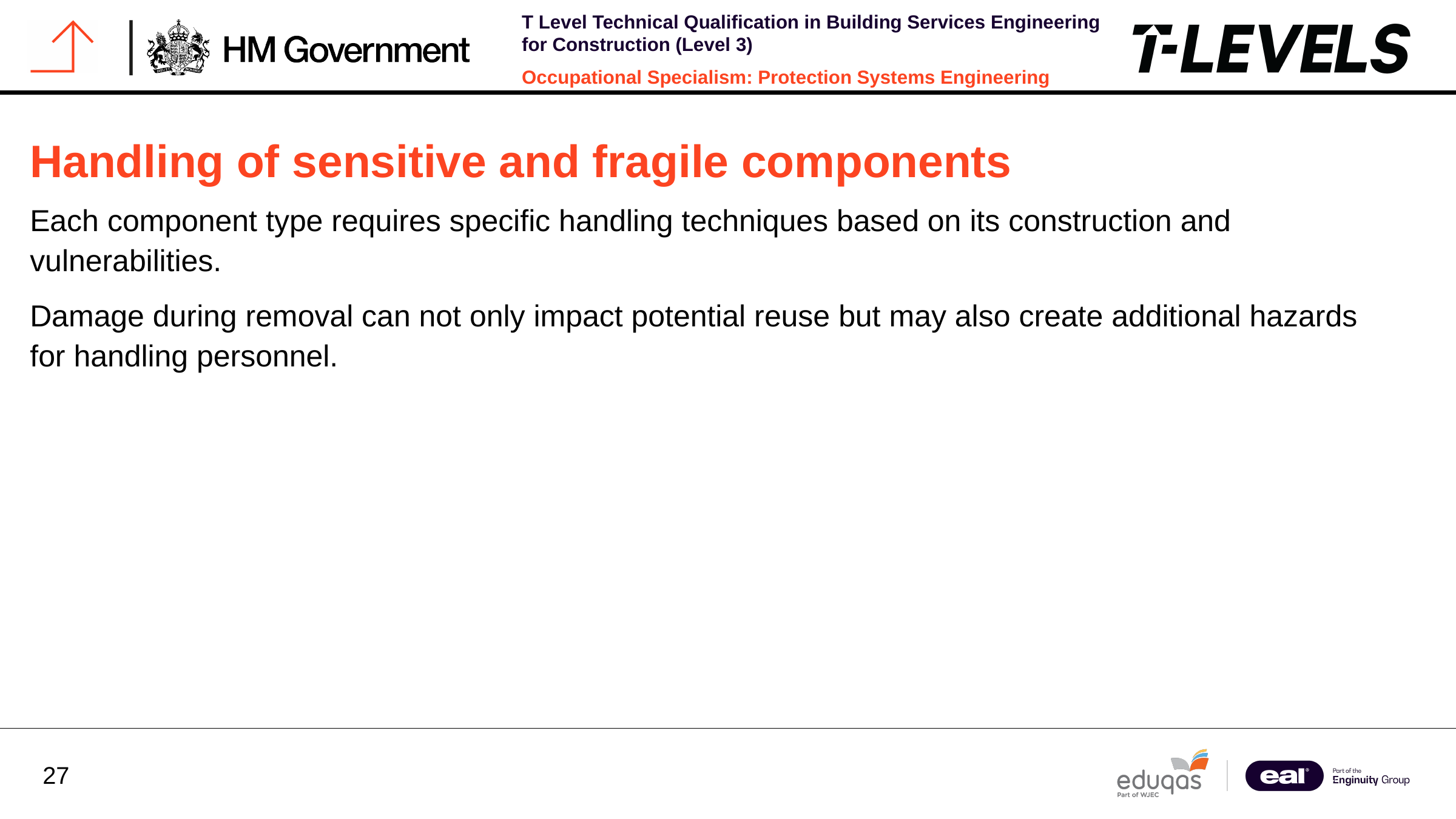

Handling of sensitive and fragile components
Each component type requires specific handling techniques based on its construction and vulnerabilities.
Damage during removal can not only impact potential reuse but may also create additional hazards for handling personnel.